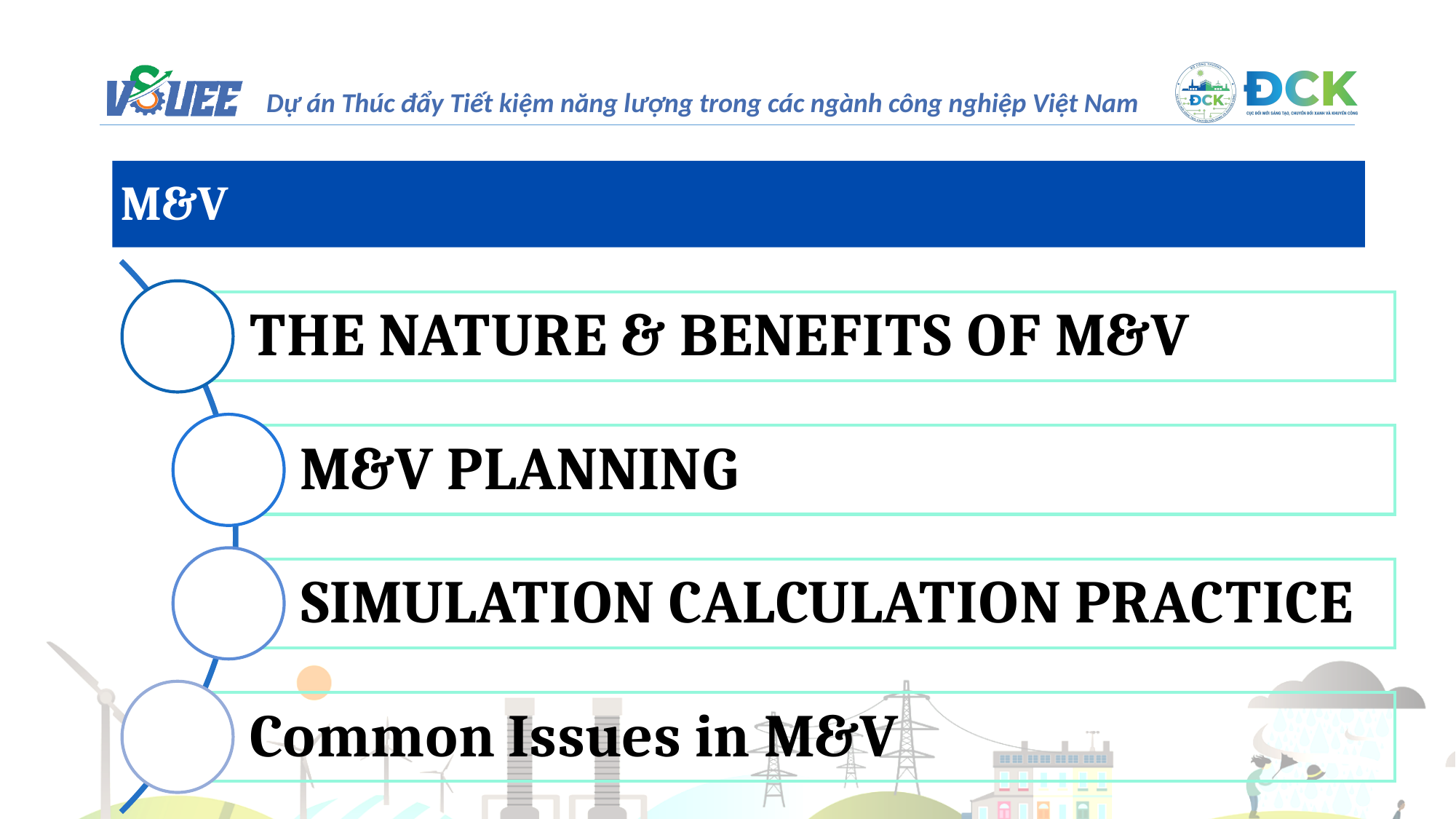

M&V
THE NATURE & BENEFITS OF M&V
M&V PLANNING
SIMULATION CALCULATION PRACTICE
Common Issues in M&V